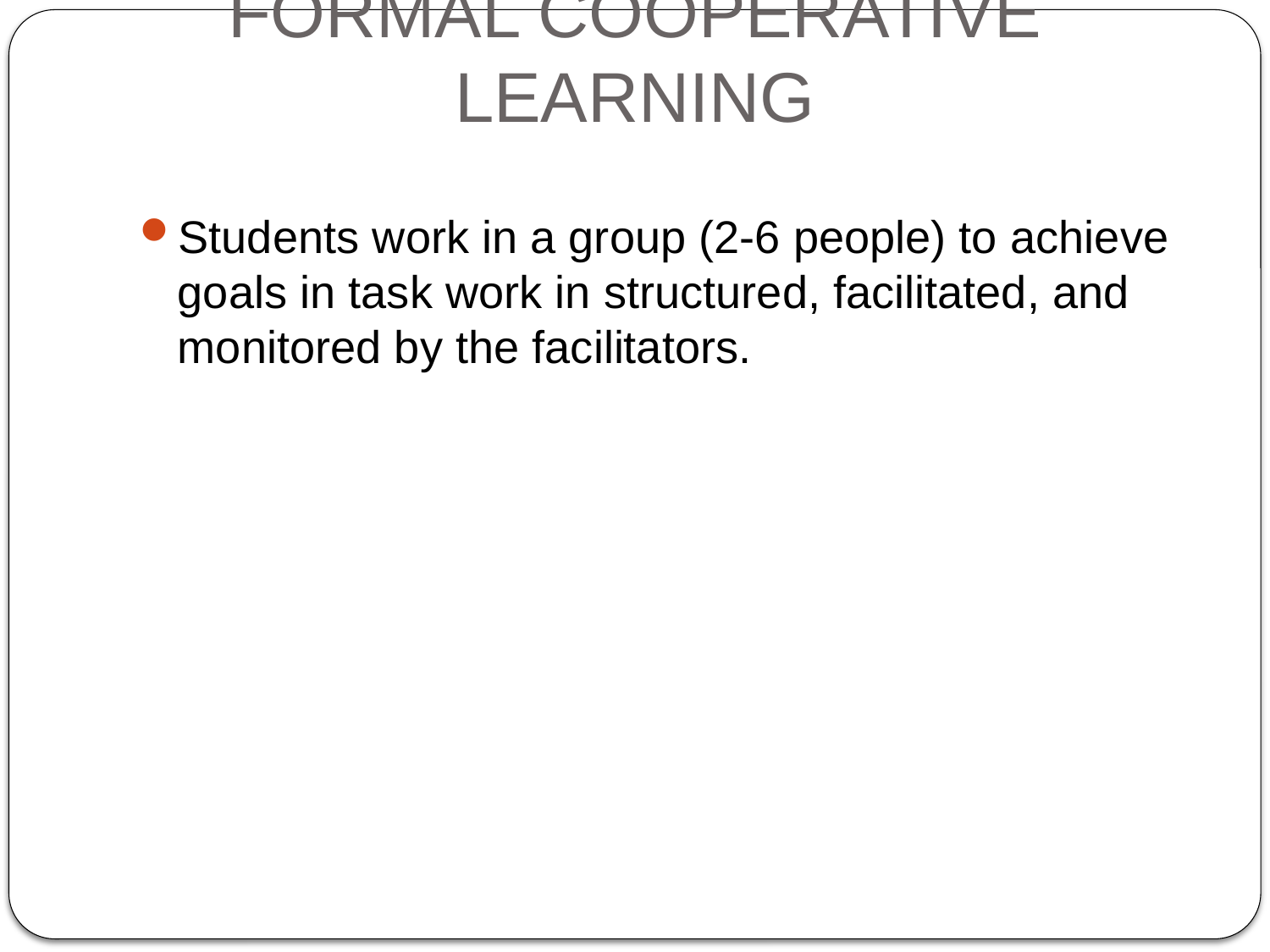

# FORMAL COOPERATIVE LEARNING
Students work in a group (2-6 people) to achieve goals in task work in structured, facilitated, and monitored by the facilitators.